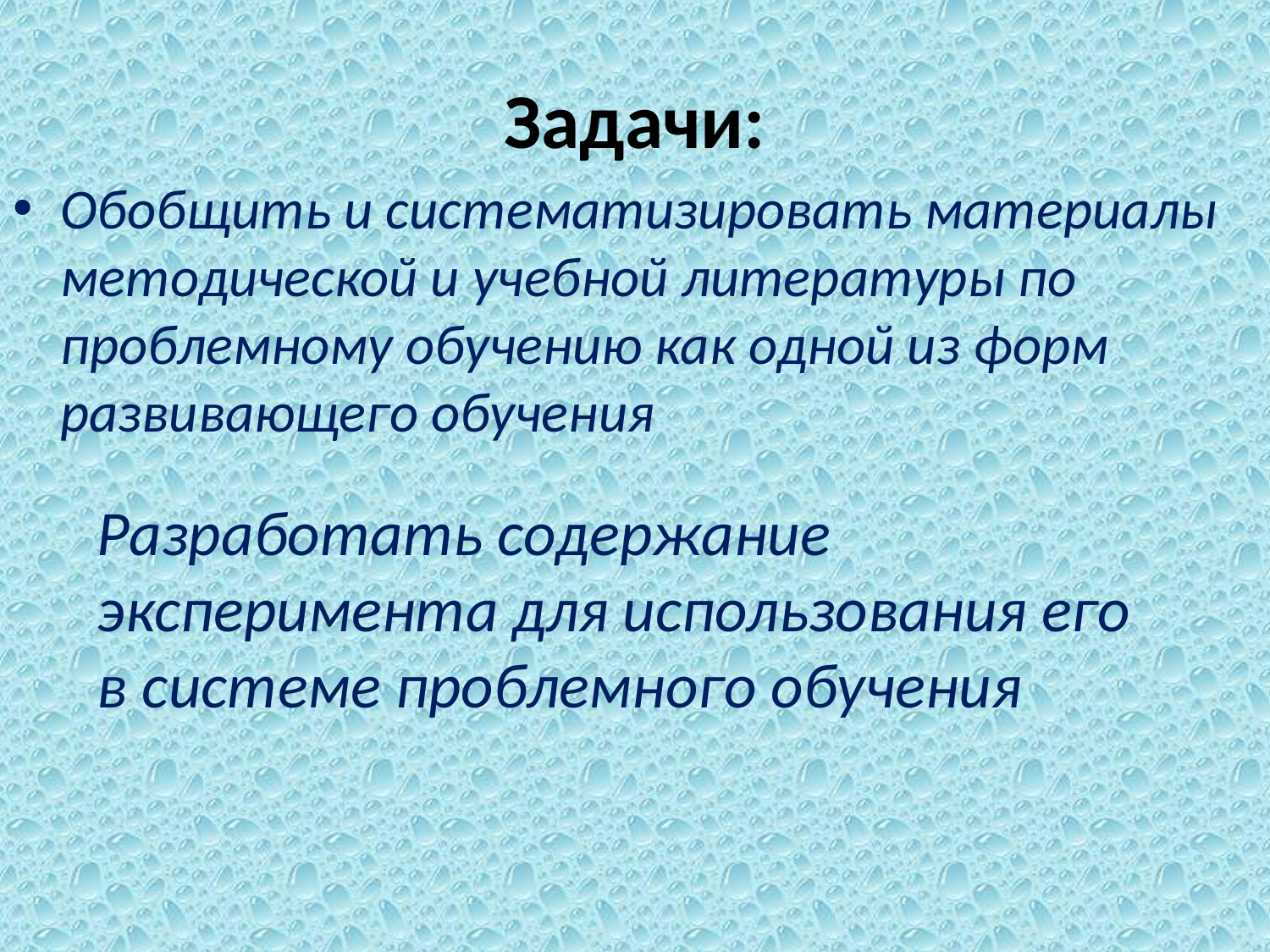

# Задачи:
Обобщить и систематизировать материалы методической и учебной литературы по проблемному обучению как одной из форм развивающего обучения

Разработать содержание эксперимента для использования его в системе проблемного обучения